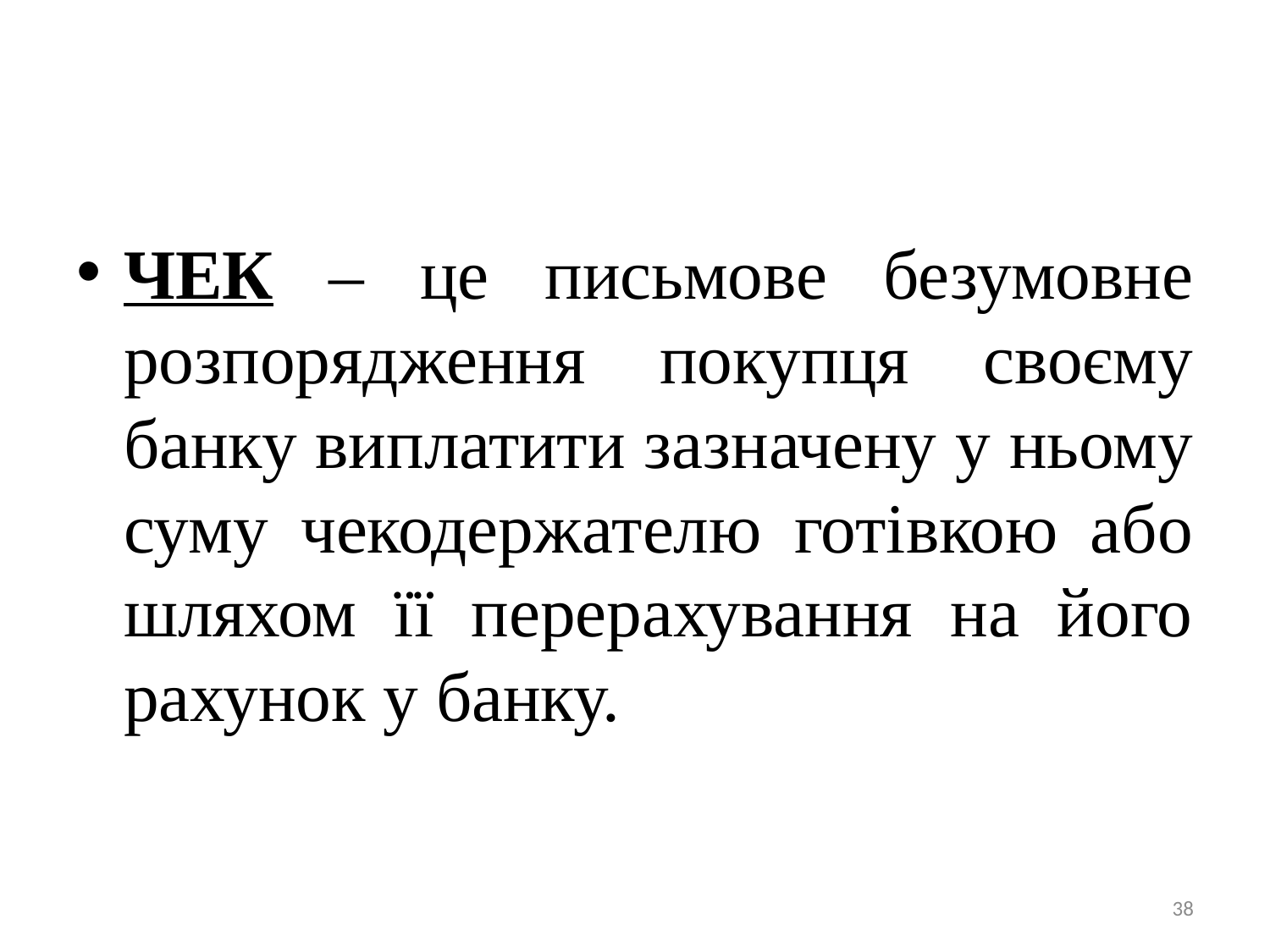

ЧЕК – це письмове безумовне розпорядження покупця своєму банку виплатити зазначену у ньому суму чекодержателю готівкою або шляхом її перерахування на його рахунок у банку.

38